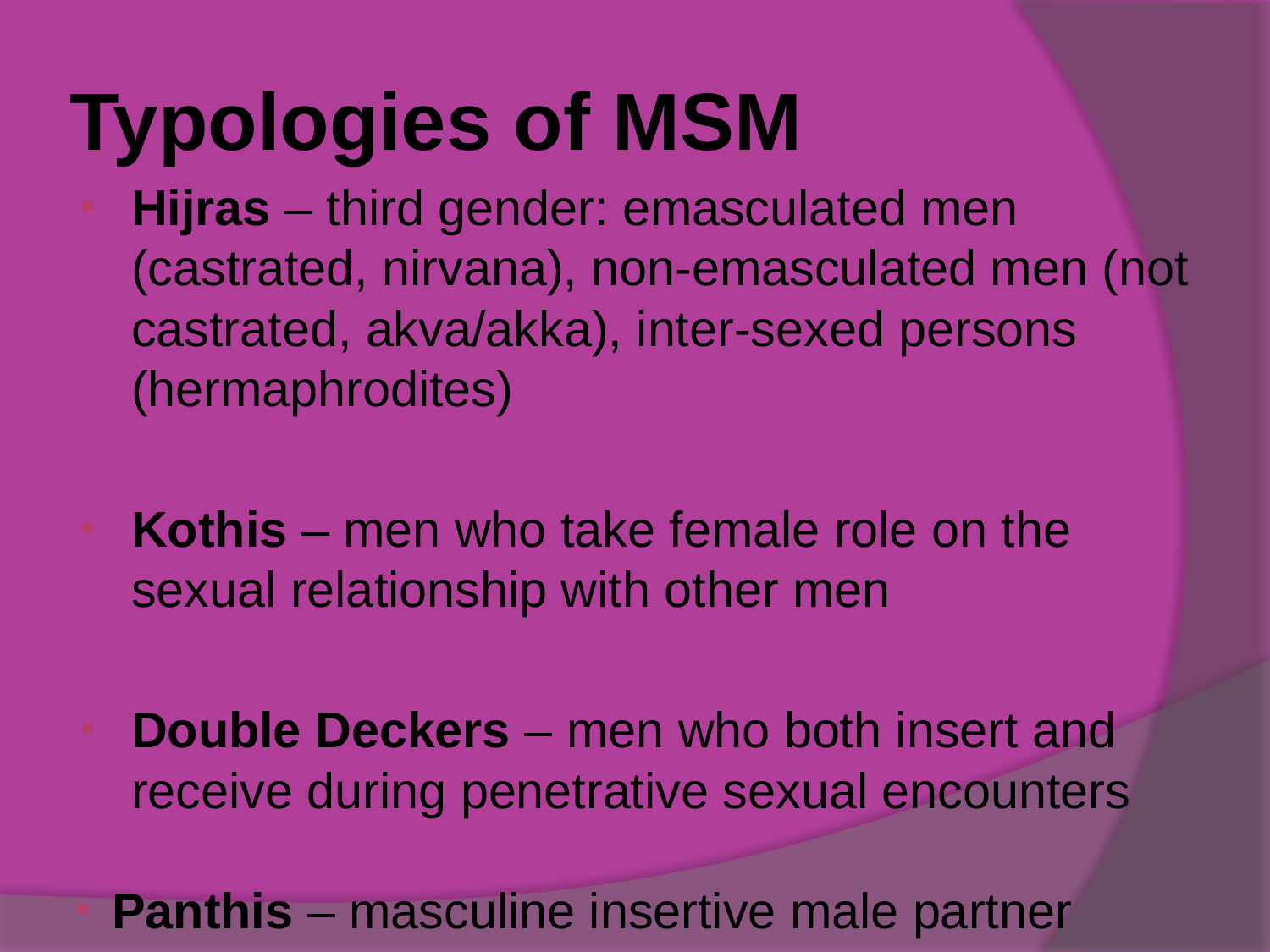

# Typologies of MSM
Hijras – third gender: emasculated men (castrated, nirvana), non-emasculated men (not castrated, akva/akka), inter-sexed persons (hermaphrodites)

Kothis – men who take female role on the sexual relationship with other men

Double Deckers – men who both insert and receive during penetrative sexual encounters

Panthis – masculine insertive male partner